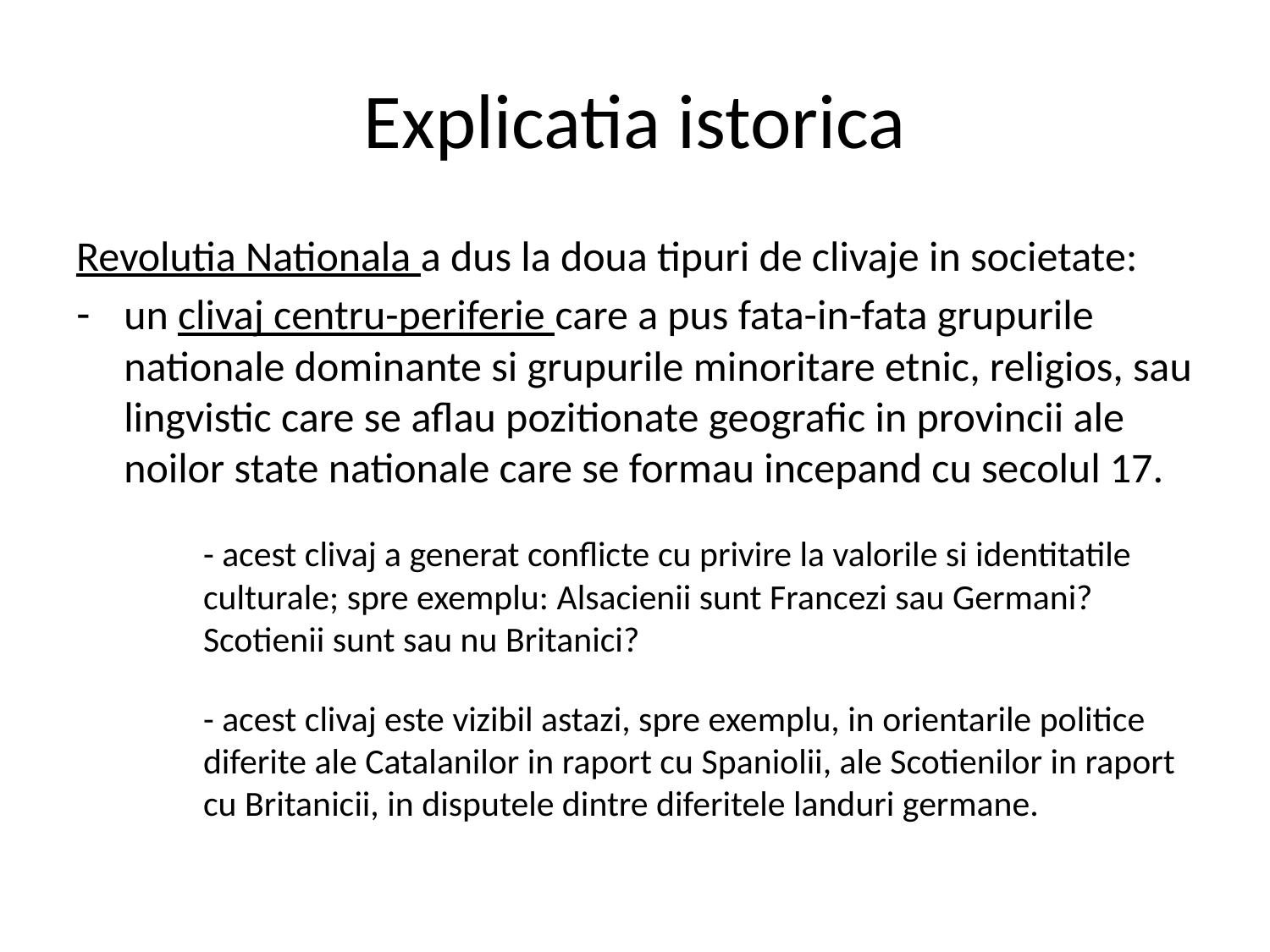

# Explicatia istorica
Revolutia Nationala a dus la doua tipuri de clivaje in societate:
un clivaj centru-periferie care a pus fata-in-fata grupurile nationale dominante si grupurile minoritare etnic, religios, sau lingvistic care se aflau pozitionate geografic in provincii ale noilor state nationale care se formau incepand cu secolul 17.

	- acest clivaj a generat conflicte cu privire la valorile si identitatile culturale; spre exemplu: Alsacienii sunt Francezi sau Germani? Scotienii sunt sau nu Britanici?

	- acest clivaj este vizibil astazi, spre exemplu, in orientarile politice diferite ale Catalanilor in raport cu Spaniolii, ale Scotienilor in raport cu Britanicii, in disputele dintre diferitele landuri germane.